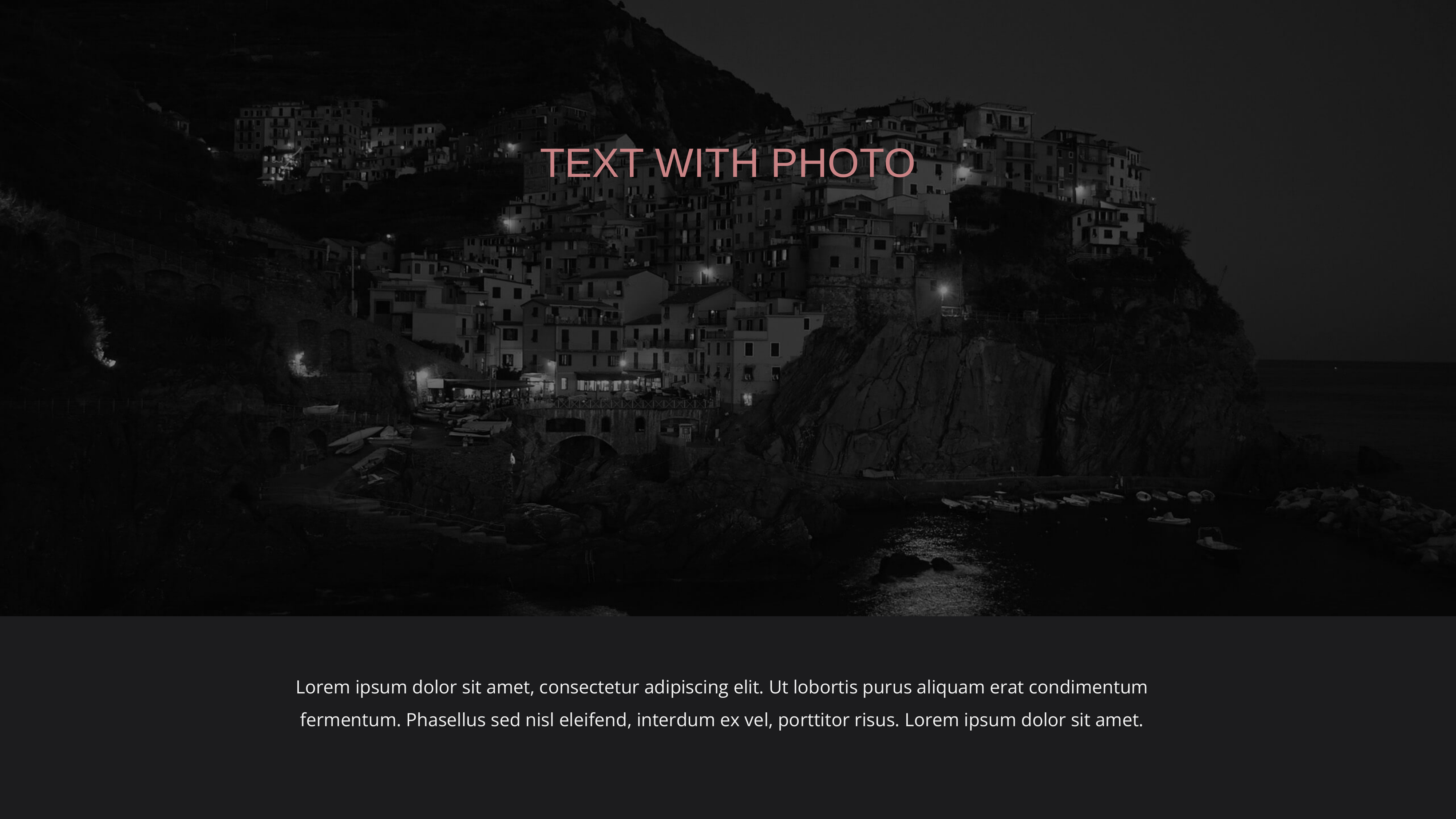

TEXT WITH PHOTO
Lorem ipsum dolor sit amet, consectetur adipiscing elit. Ut lobortis purus aliquam erat condimentum fermentum. Phasellus sed nisl eleifend, interdum ex vel, porttitor risus. Lorem ipsum dolor sit amet.